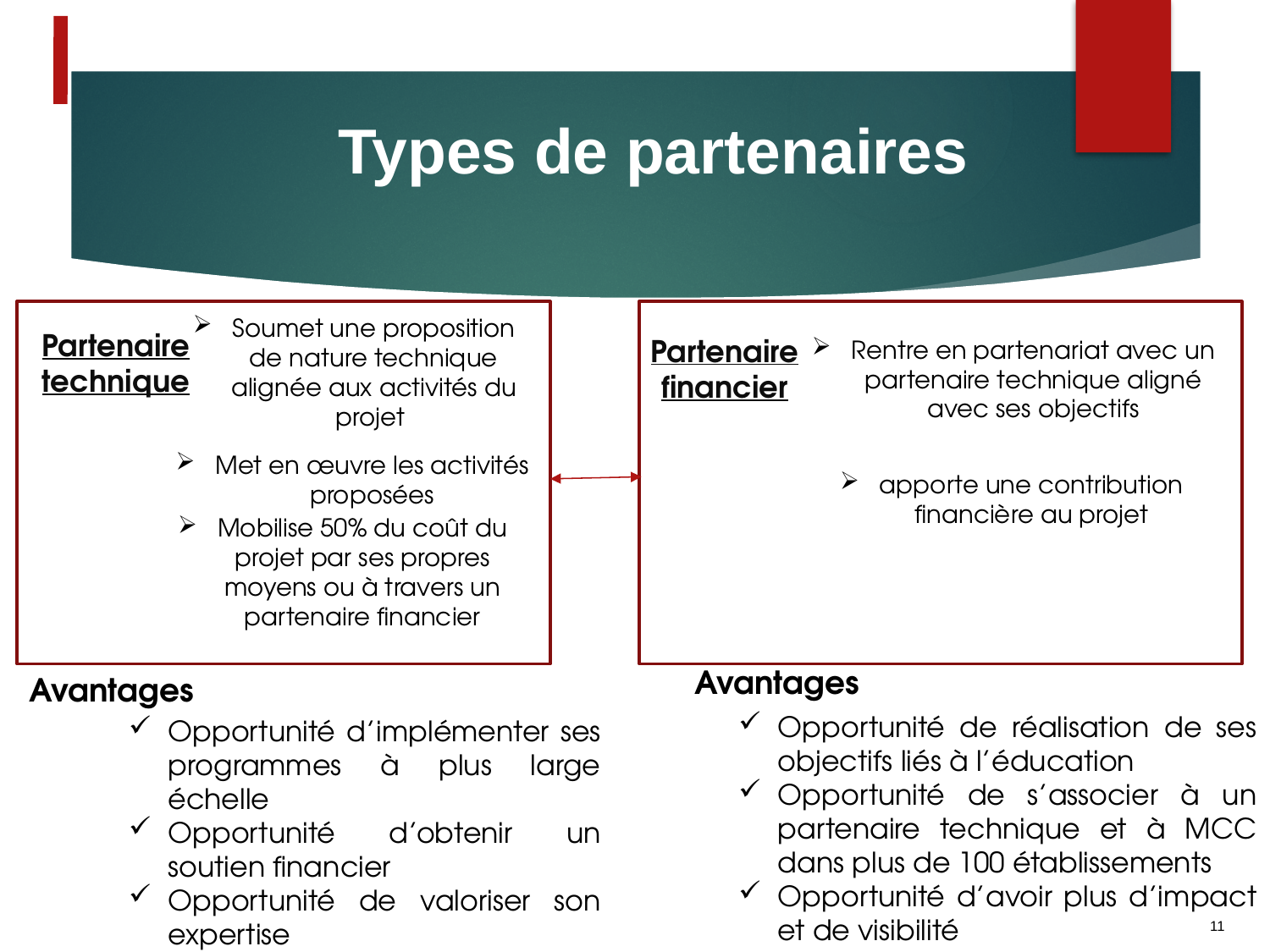

Types de partenaires
Partenaire technique
Partenaire financier

Soumet une proposition de nature technique alignée aux activités du projet
Rentre en partenariat avec un partenaire technique aligné avec ses objectifs
Met en œuvre les activités proposées
apporte une contribution financière au projet
Mobilise 50% du coût du projet par ses propres moyens ou à travers un partenaire financier
Avantages
Avantages
Opportunité de réalisation de ses objectifs liés à l’éducation
Opportunité de s’associer à un partenaire technique et à MCC dans plus de 100 établissements
Opportunité d’avoir plus d’impact et de visibilité
Opportunité d’implémenter ses programmes à plus large échelle
Opportunité d’obtenir un soutien financier
Opportunité de valoriser son expertise